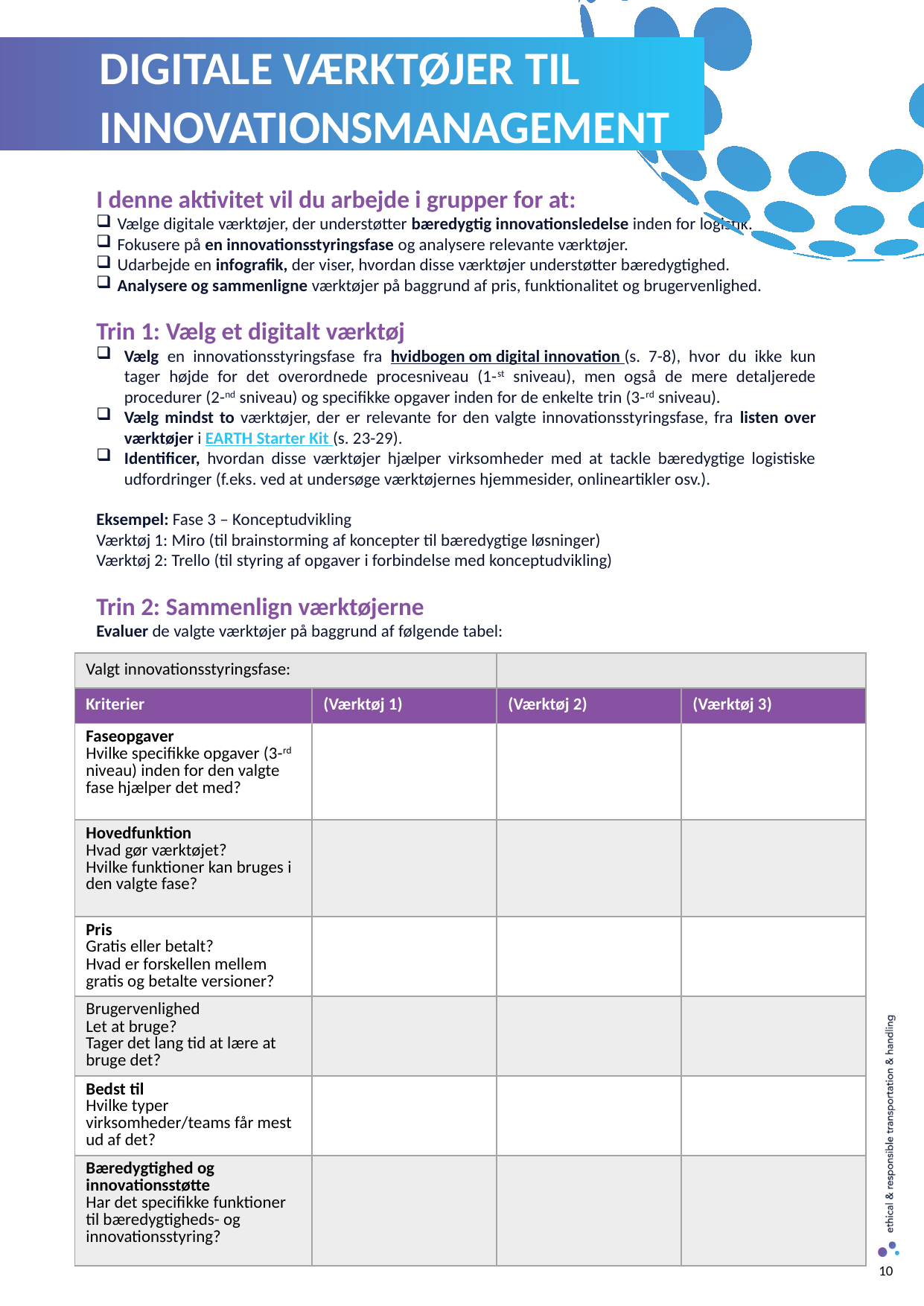

DIGITALE VÆRKTØJER TIL INNOVATIONSMANAGEMENT
I denne aktivitet vil du arbejde i grupper for at:
Vælge digitale værktøjer, der understøtter bæredygtig innovationsledelse inden for logistik.
Fokusere på en innovationsstyringsfase og analysere relevante værktøjer.
Udarbejde en infografik, der viser, hvordan disse værktøjer understøtter bæredygtighed.
Analysere og sammenligne værktøjer på baggrund af pris, funktionalitet og brugervenlighed.

Trin 1: Vælg et digitalt værktøj
Vælg en innovationsstyringsfase fra hvidbogen om digital innovation (s. 7-8), hvor du ikke kun tager højde for det overordnede procesniveau (1-st sniveau), men også de mere detaljerede procedurer (2-nd sniveau) og specifikke opgaver inden for de enkelte trin (3-rd sniveau).
Vælg mindst to værktøjer, der er relevante for den valgte innovationsstyringsfase, fra listen over værktøjer i EARTH Starter Kit (s. 23-29).
Identificer, hvordan disse værktøjer hjælper virksomheder med at tackle bæredygtige logistiske udfordringer (f.eks. ved at undersøge værktøjernes hjemmesider, onlineartikler osv.).

Eksempel: Fase 3 – Konceptudvikling
Værktøj 1: Miro (til brainstorming af koncepter til bæredygtige løsninger)
Værktøj 2: Trello (til styring af opgaver i forbindelse med konceptudvikling)

Trin 2: Sammenlign værktøjerne
Evaluer de valgte værktøjer på baggrund af følgende tabel:

| Valgt innovationsstyringsfase: |  |  |  |
| --- | --- | --- | --- |
| Kriterier | (Værktøj 1) | (Værktøj 2) | (Værktøj 3) |
| Faseopgaver Hvilke specifikke opgaver (3-rd niveau) inden for den valgte fase hjælper det med? |  |  |  |
| Hovedfunktion Hvad gør værktøjet? Hvilke funktioner kan bruges i den valgte fase? |  |  |  |
| Pris Gratis eller betalt? Hvad er forskellen mellem gratis og betalte versioner? |  |  |  |
| Brugervenlighed Let at bruge? Tager det lang tid at lære at bruge det? |  |  |  |
| Bedst til Hvilke typer virksomheder/teams får mest ud af det? |  |  |  |
| Bæredygtighed og innovationsstøtte Har det specifikke funktioner til bæredygtigheds- og innovationsstyring? |  |  |  |
10